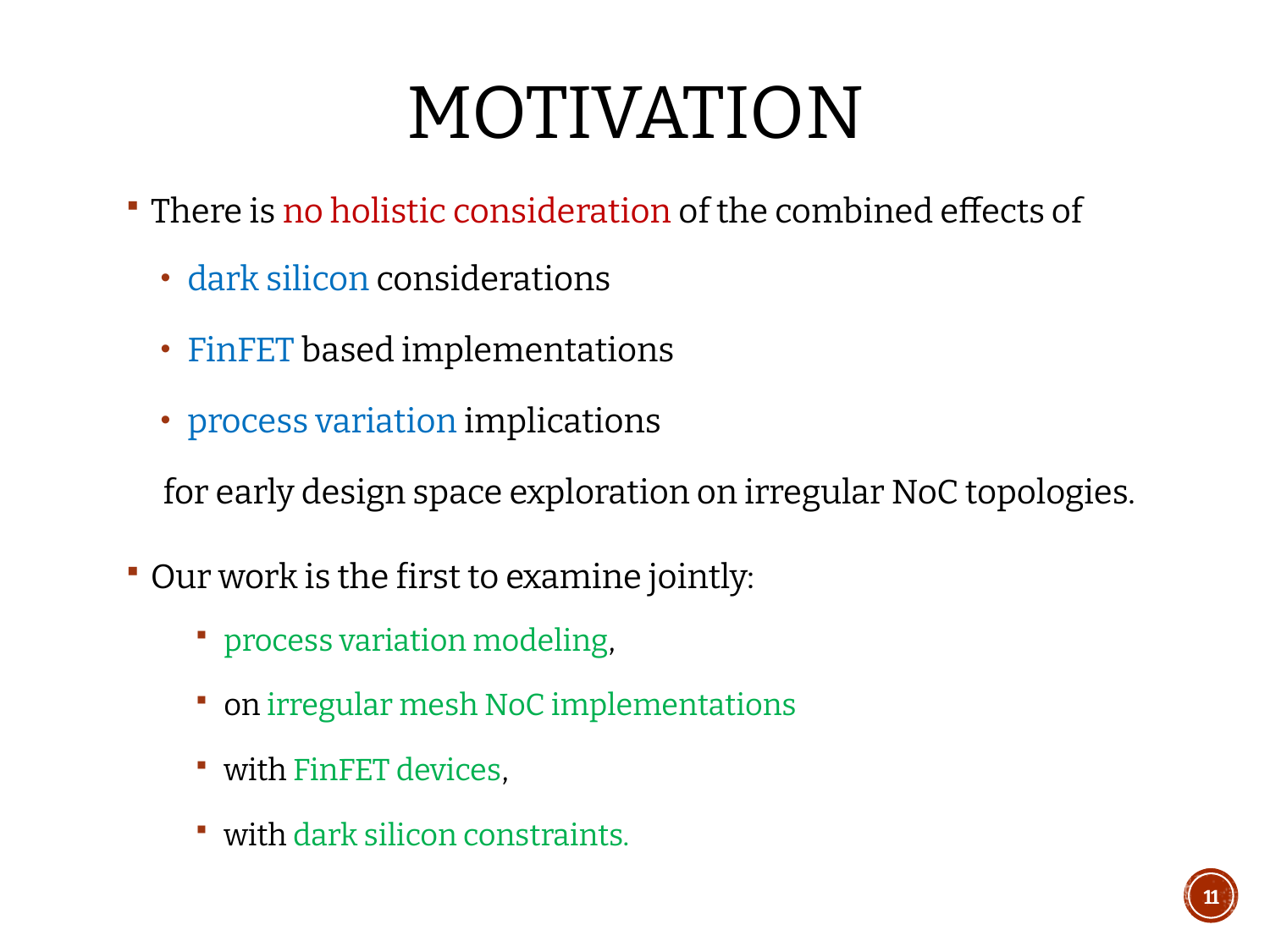

# MOTIVATION
There is no holistic consideration of the combined effects of
dark silicon considerations
FinFET based implementations
process variation implications
for early design space exploration on irregular NoC topologies.
Our work is the first to examine jointly:
process variation modeling,
on irregular mesh NoC implementations
with FinFET devices,
with dark silicon constraints.
11